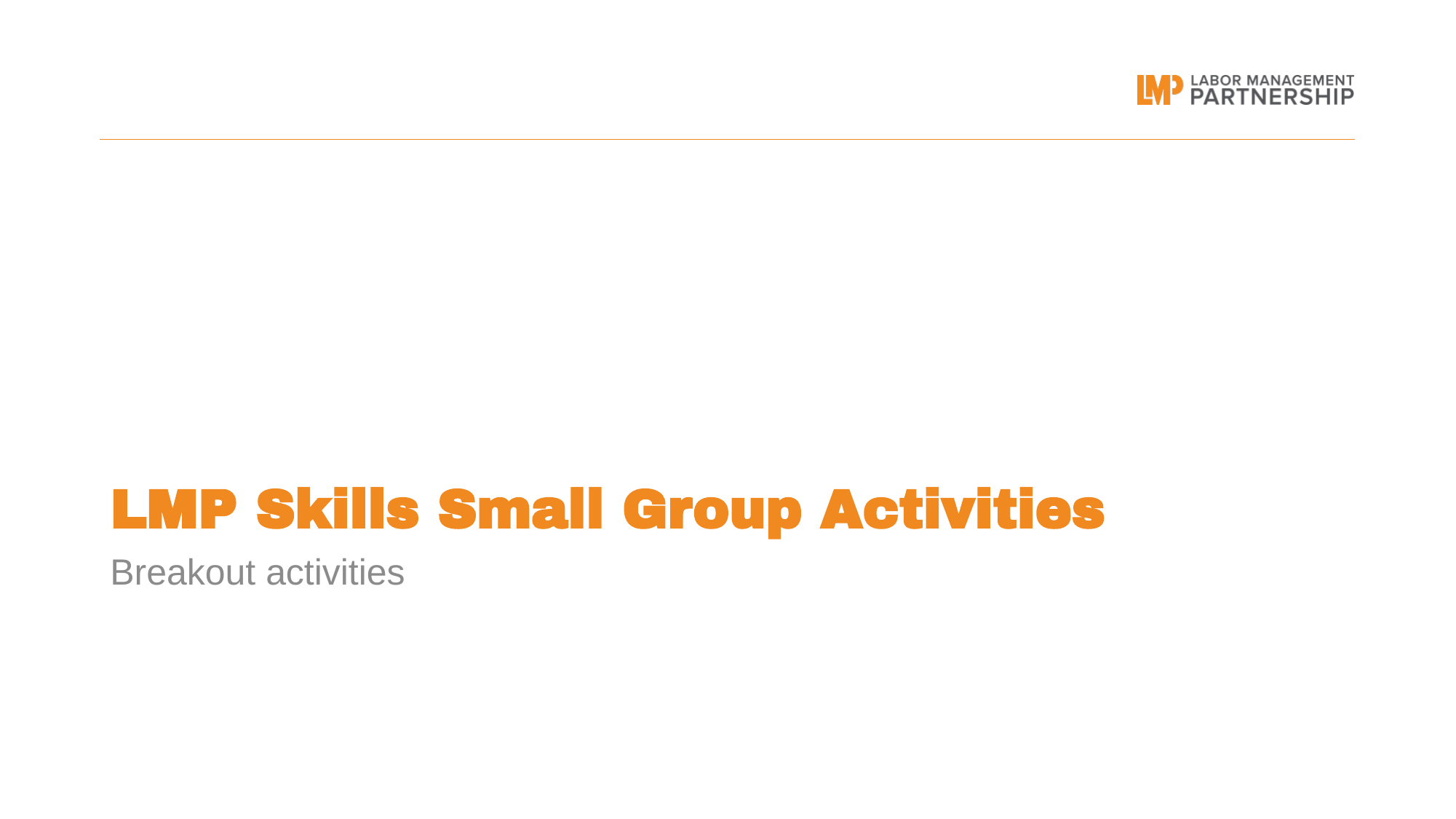

# LMP Skills Small Group Activities
Breakout activities